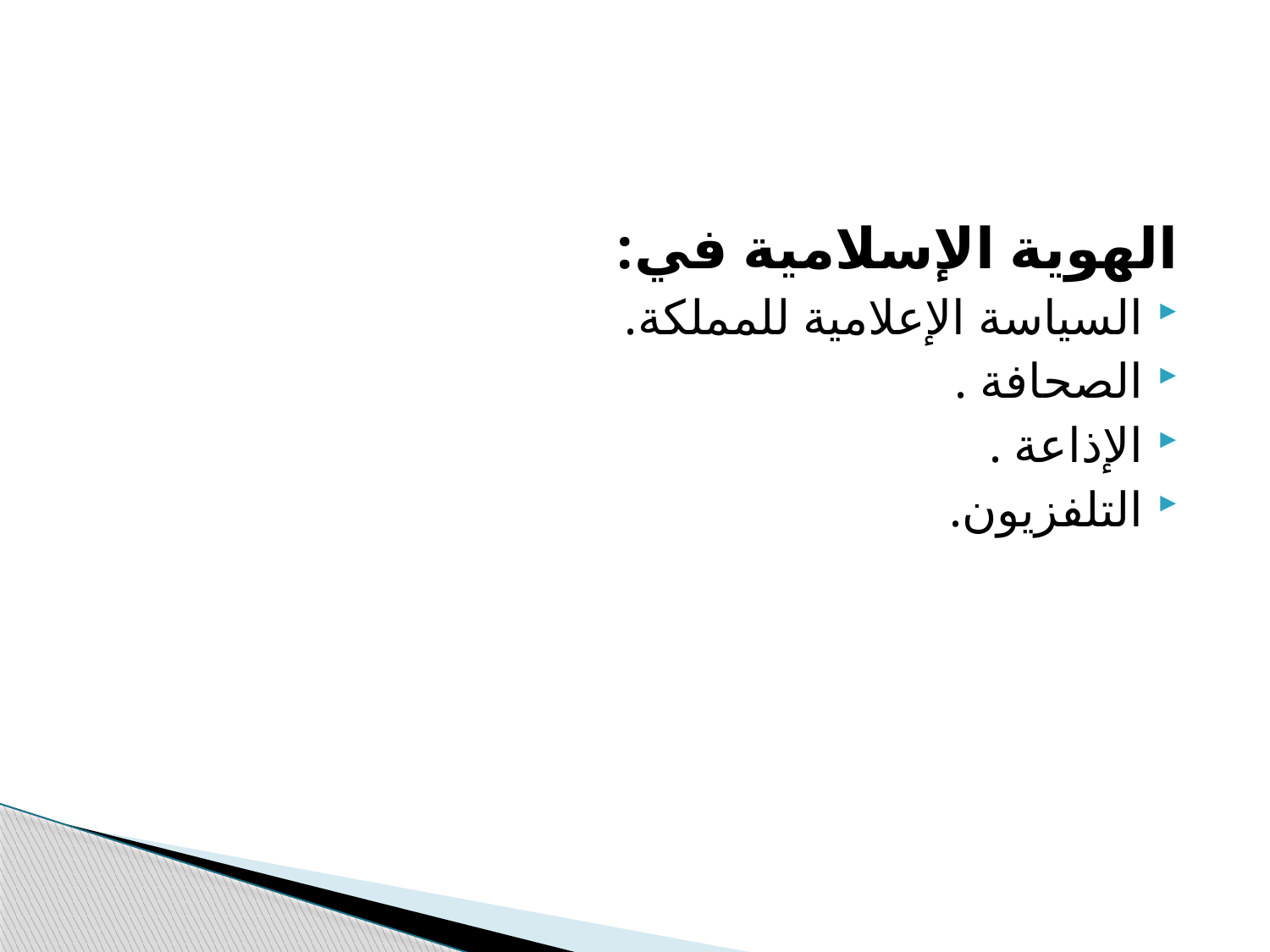

الهوية الإسلامية في:
السياسة الإعلامية للمملكة.
الصحافة .
الإذاعة .
التلفزيون.